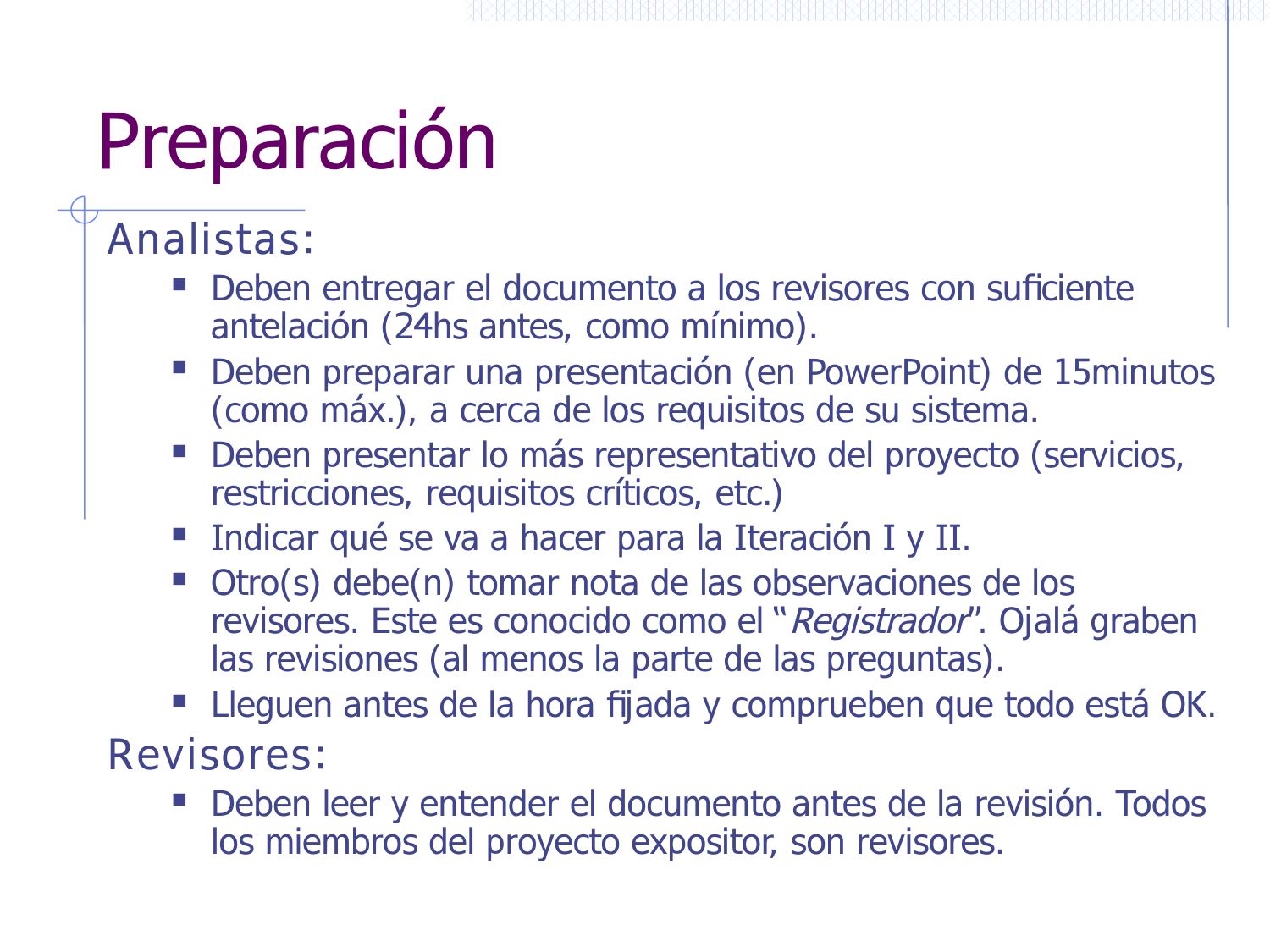

# Preparación
Analistas:
Deben entregar el documento a los revisores con suficiente antelación (24hs antes, como mínimo).
Deben preparar una presentación (en PowerPoint) de 15minutos (como máx.), a cerca de los requisitos de su sistema.
Deben presentar lo más representativo del proyecto (servicios, restricciones, requisitos críticos, etc.)
Indicar qué se va a hacer para la Iteración I y II.
Otro(s) debe(n) tomar nota de las observaciones de los revisores. Este es conocido como el “Registrador”. Ojalá graben las revisiones (al menos la parte de las preguntas).
Lleguen antes de la hora fijada y comprueben que todo está OK.
Revisores:
Deben leer y entender el documento antes de la revisión. Todos los miembros del proyecto expositor, son revisores.